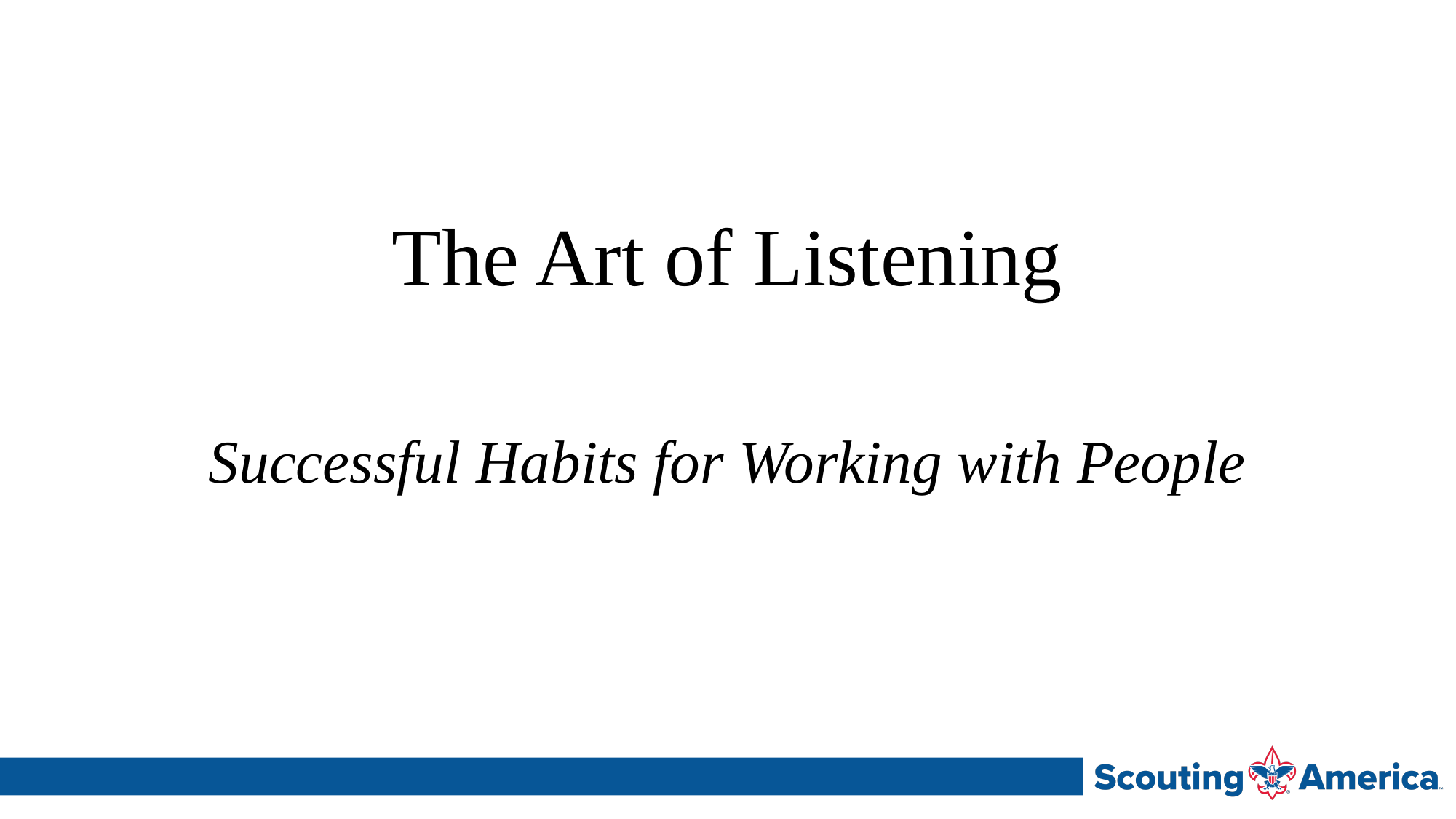

# The Art of Listening
Successful Habits for Working with People